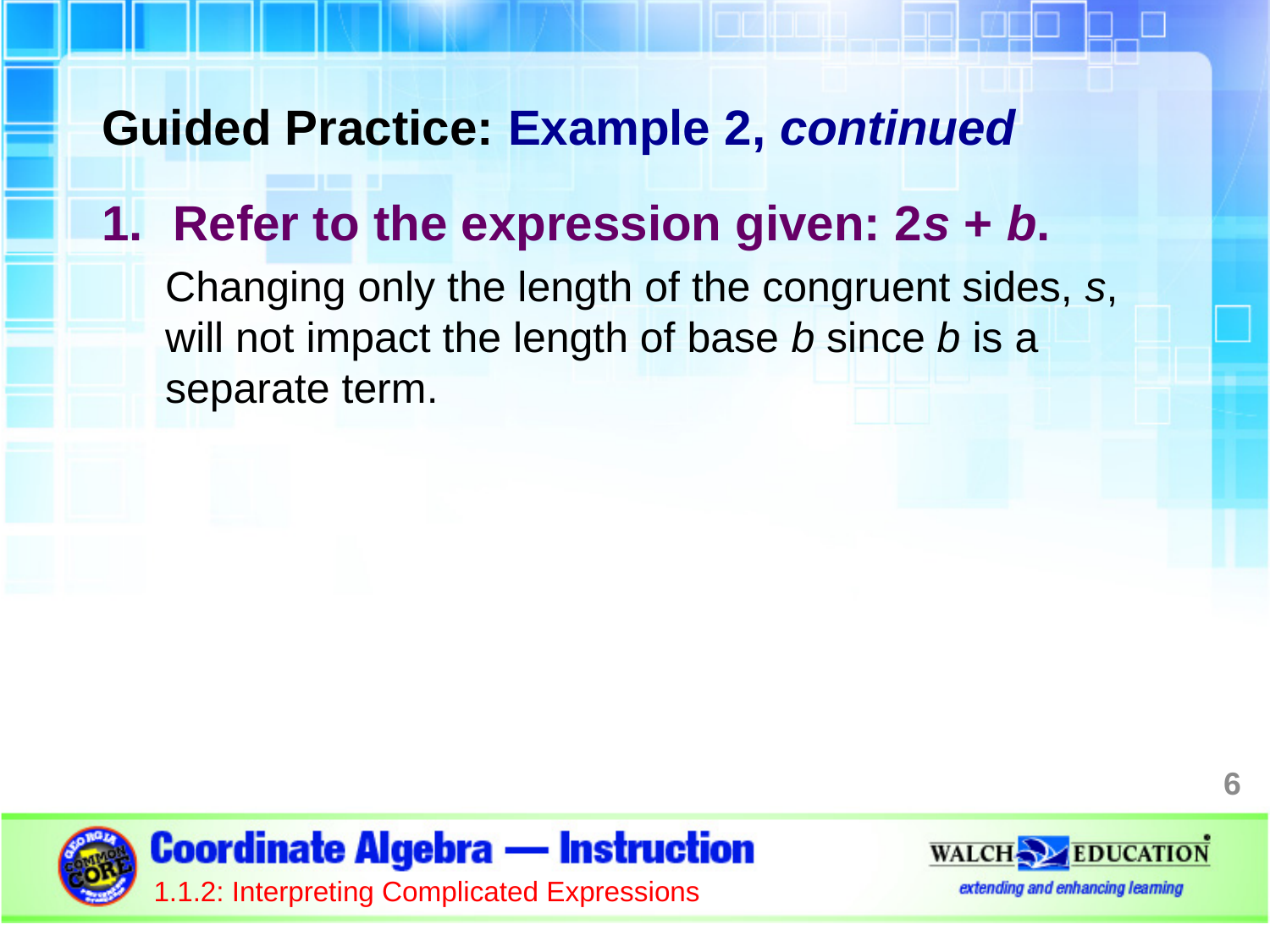

Guided Practice: Example 2, continued

Refer to the expression given: 2s + b.
Changing only the length of the congruent sides, s, will not impact the length of base b since b is a separate term.
6
1.1.2: Interpreting Complicated Expressions